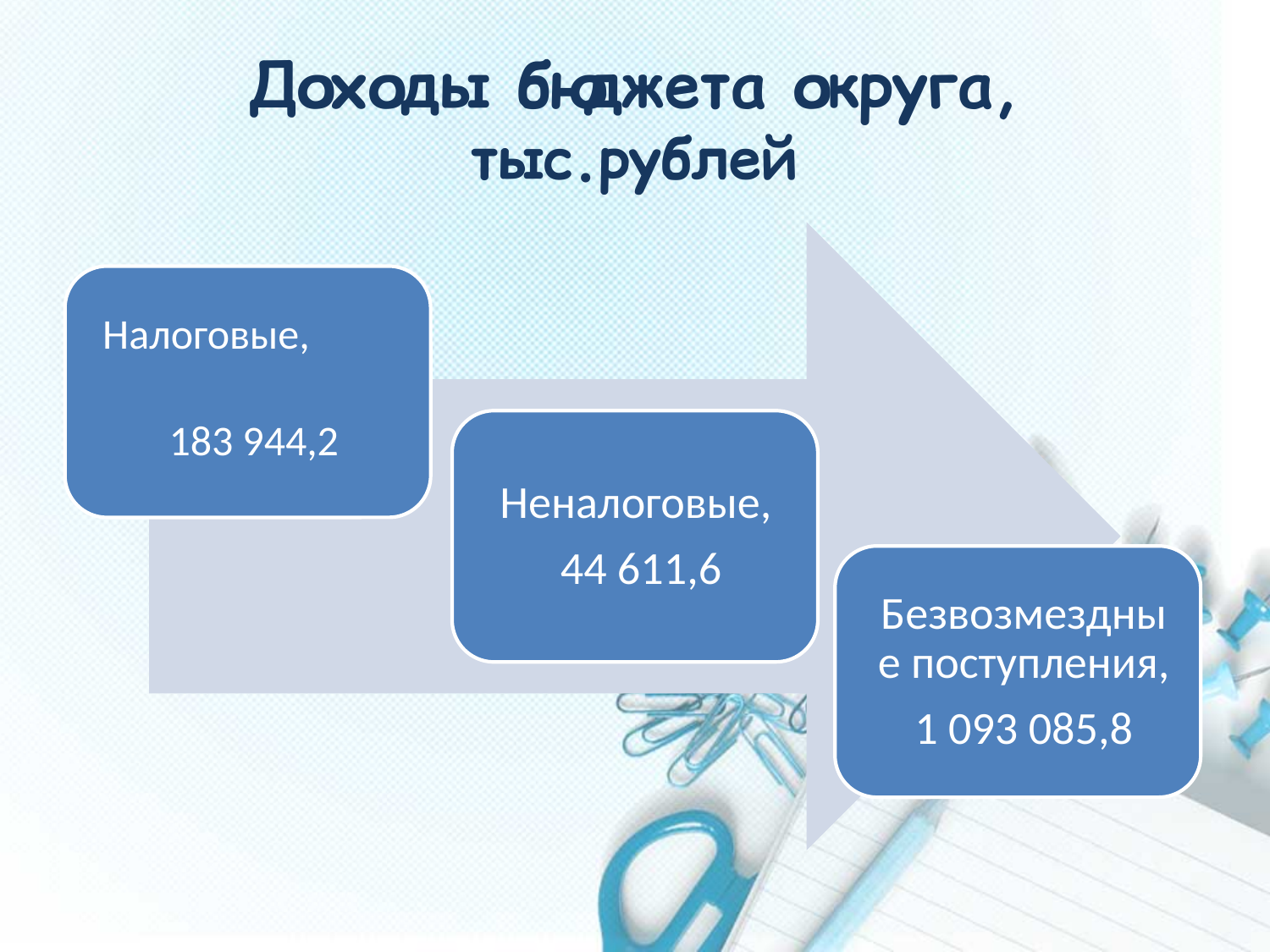

# Доходы бюджета округа, тыс.рублей

Налоговые,
183 944,2

Неналоговые,
44 611,6
Безвозмездные поступления,
1 093 085,8